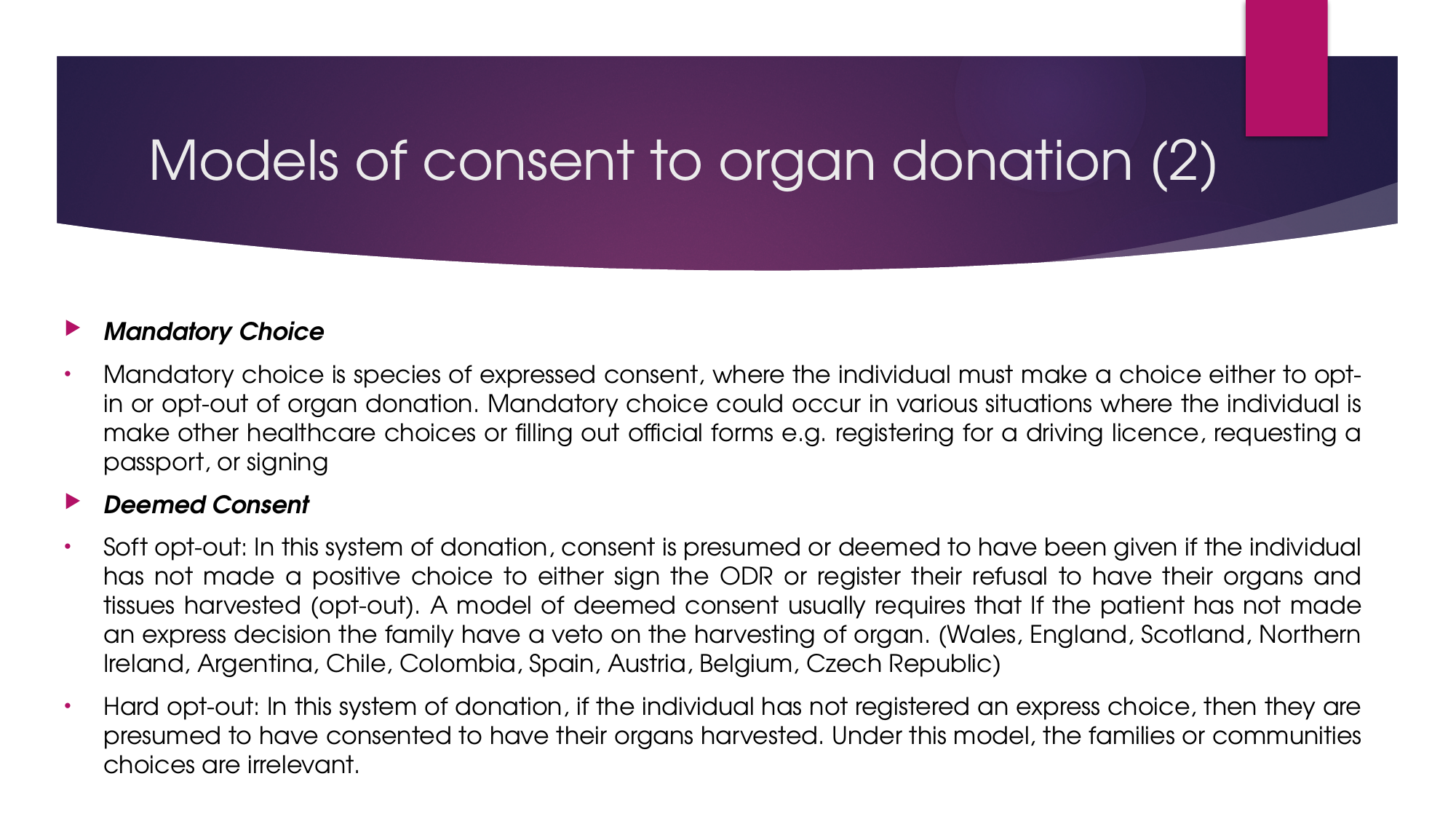

# Models of consent to organ donation (2)
Mandatory Choice
Mandatory choice is species of expressed consent, where the individual must make a choice either to opt-in or opt-out of organ donation. Mandatory choice could occur in various situations where the individual is make other healthcare choices or filling out official forms e.g. registering for a driving licence, requesting a passport, or signing
Deemed Consent
Soft opt-out: In this system of donation, consent is presumed or deemed to have been given if the individual has not made a positive choice to either sign the ODR or register their refusal to have their organs and tissues harvested (opt-out). A model of deemed consent usually requires that If the patient has not made an express decision the family have a veto on the harvesting of organ. (Wales, England, Scotland, Northern Ireland, Argentina, Chile, Colombia, Spain, Austria, Belgium, Czech Republic)
Hard opt-out: In this system of donation, if the individual has not registered an express choice, then they are presumed to have consented to have their organs harvested. Under this model, the families or communities choices are irrelevant.